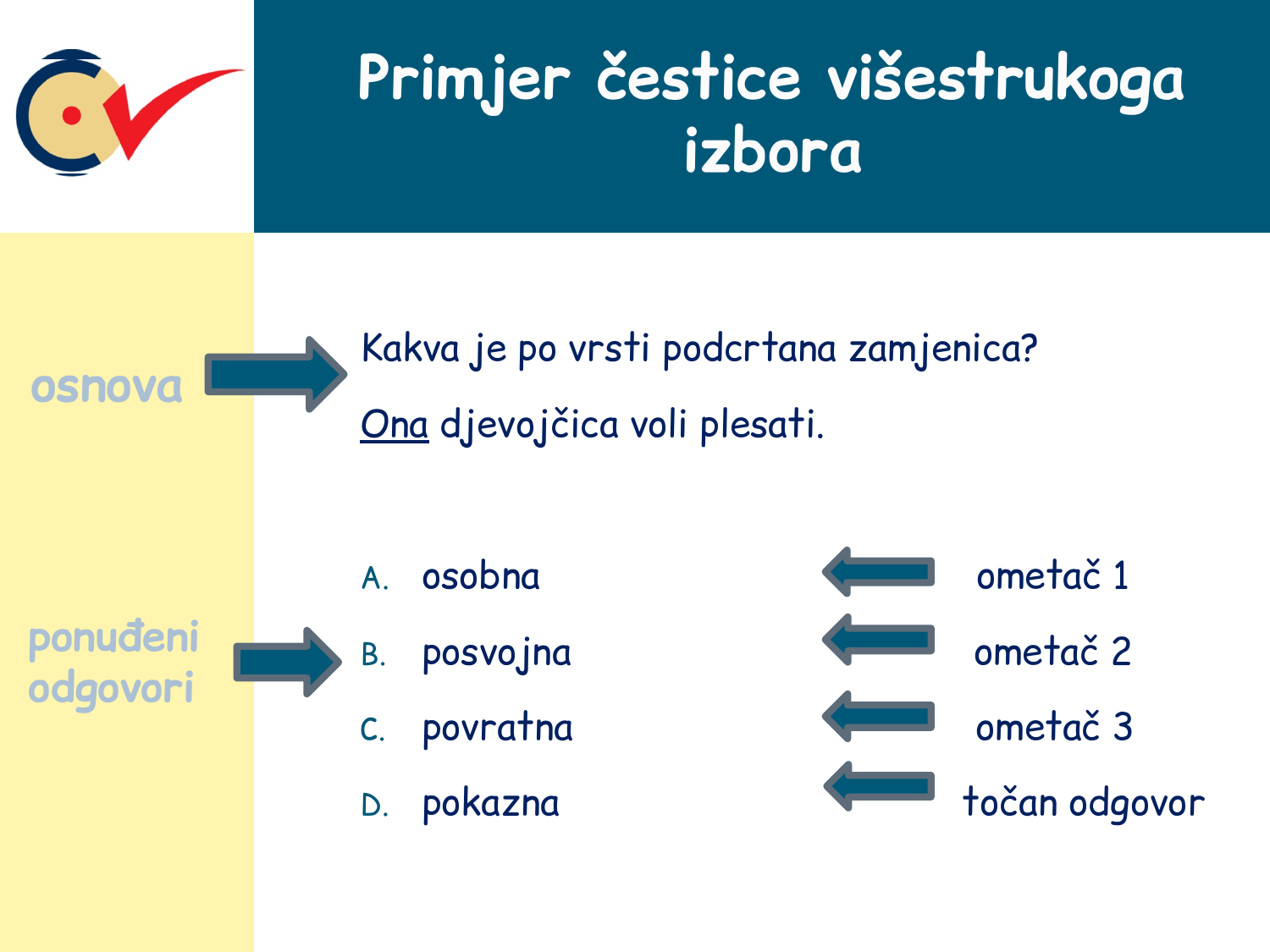

# Primjer čestice višestrukoga izbora
 osnova
Kakva je po vrsti podcrtana zamjenica?
Ona djevojčica voli plesati.

osobna                                       ometač 1
posvojna                                    ometač 2
povratna                                    ometač 3
pokazna                                    točan odgovor

ponuđeni
odgovori